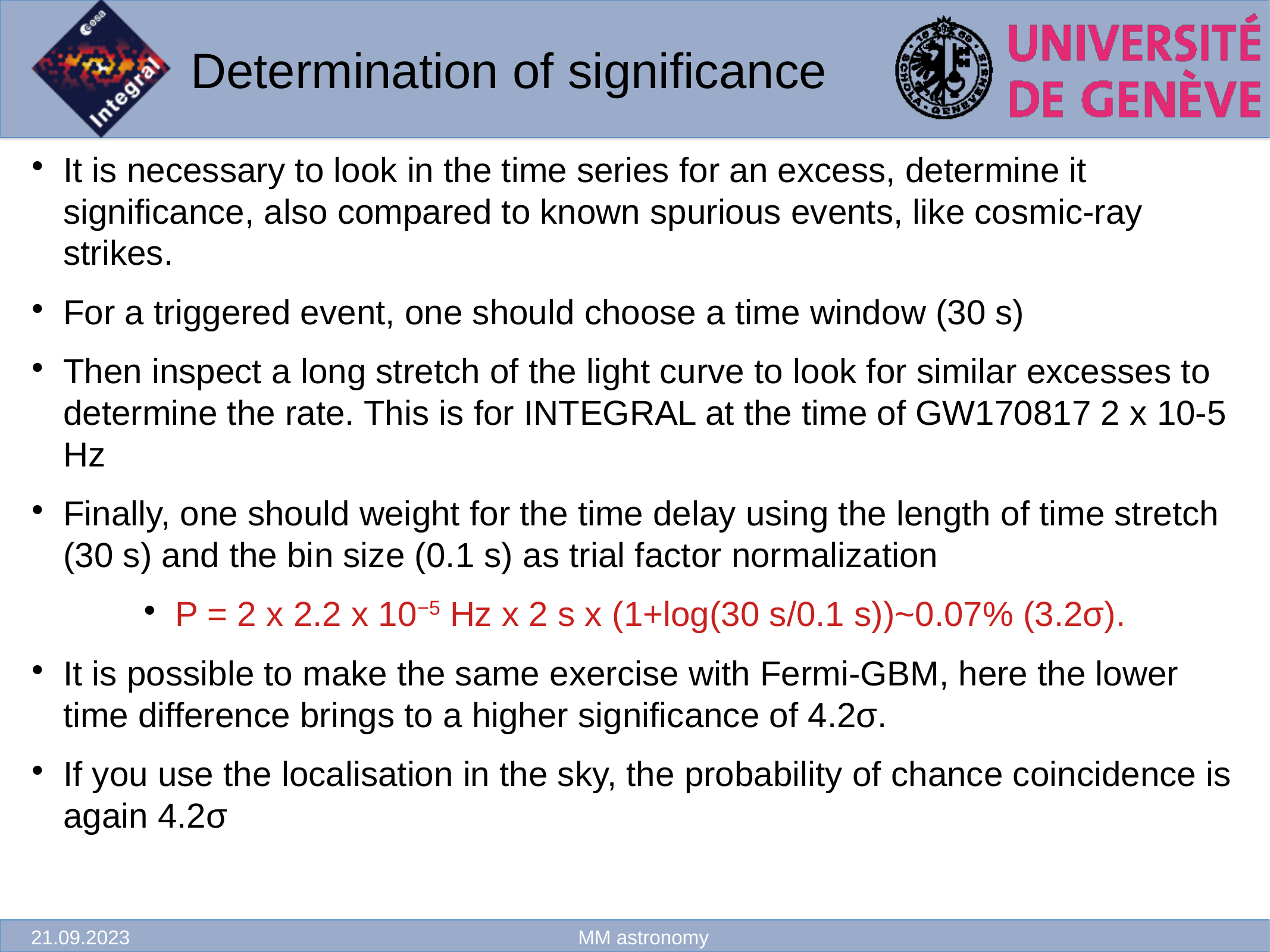

Determination of significance
It is necessary to look in the time series for an excess, determine it significance, also compared to known spurious events, like cosmic-ray strikes.
For a triggered event, one should choose a time window (30 s)
Then inspect a long stretch of the light curve to look for similar excesses to determine the rate. This is for INTEGRAL at the time of GW170817 2 x 10-5 Hz
Finally, one should weight for the time delay using the length of time stretch (30 s) and the bin size (0.1 s) as trial factor normalization
P = 2 x 2.2 x 10−5 Hz x 2 s x (1+log(30 s/0.1 s))~0.07% (3.2σ).
It is possible to make the same exercise with Fermi-GBM, here the lower time difference brings to a higher significance of 4.2σ.
If you use the localisation in the sky, the probability of chance coincidence is again 4.2σ